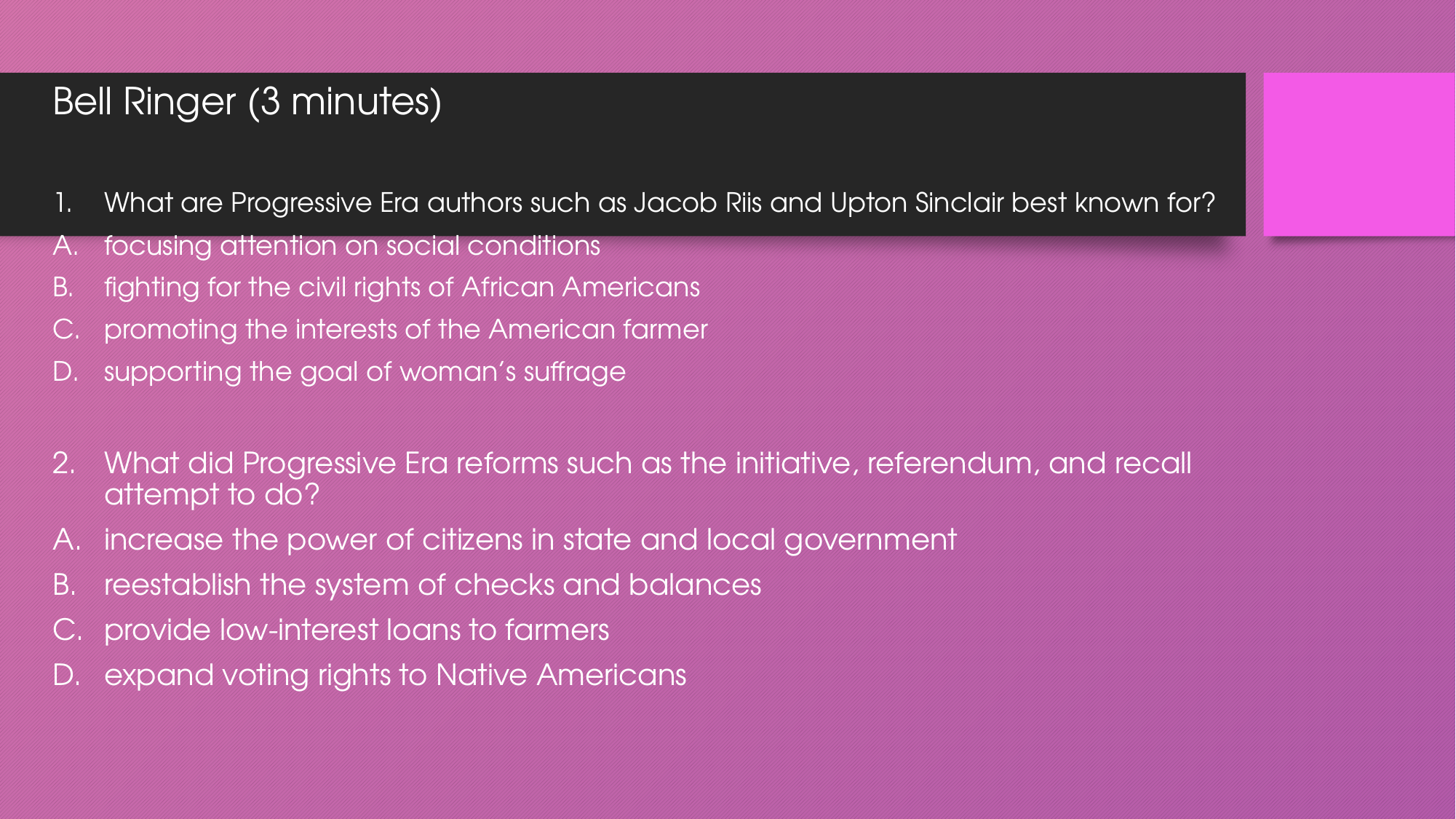

Bell Ringer (3 minutes)

What are Progressive Era authors such as Jacob Riis and Upton Sinclair best known for?
focusing attention on social conditions
fighting for the civil rights of African Americans
promoting the interests of the American farmer
supporting the goal of woman’s suffrage

What did Progressive Era reforms such as the initiative, referendum, and recall attempt to do?
increase the power of citizens in state and local government
reestablish the system of checks and balances
provide low-interest loans to farmers
expand voting rights to Native Americans